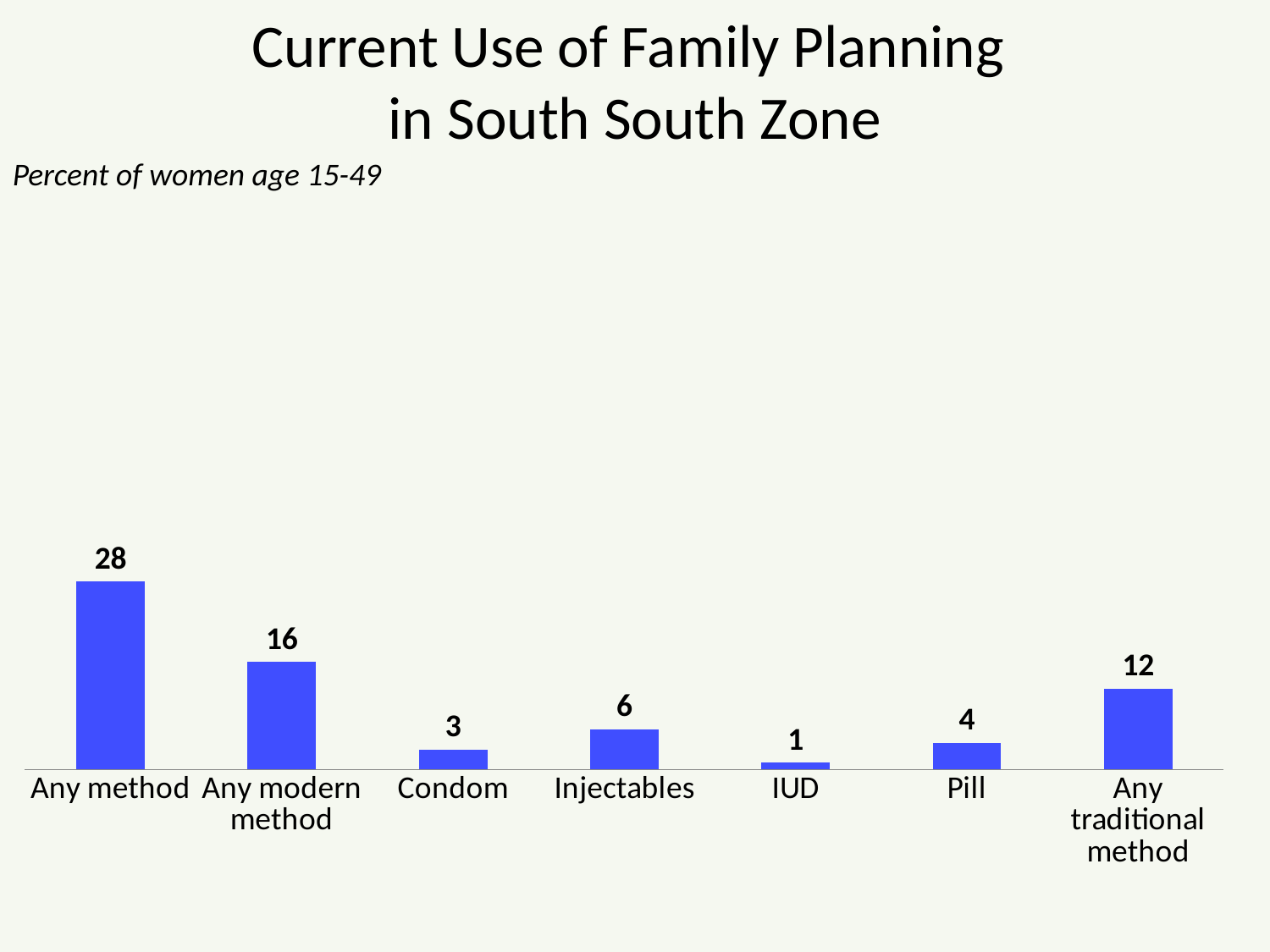

# Current Use of Family Planning in South South Zone
Percent of women age 15-49

### Chart

| Category | Currently married women |
|---|---|
| Any method | 28.0 |
| Any modern method | 16.0 |
| Condom | 3.0 |
| Injectables | 6.0 |
| IUD | 1.0 |
| Pill | 4.0 |
| Any traditional method | 12.0 |